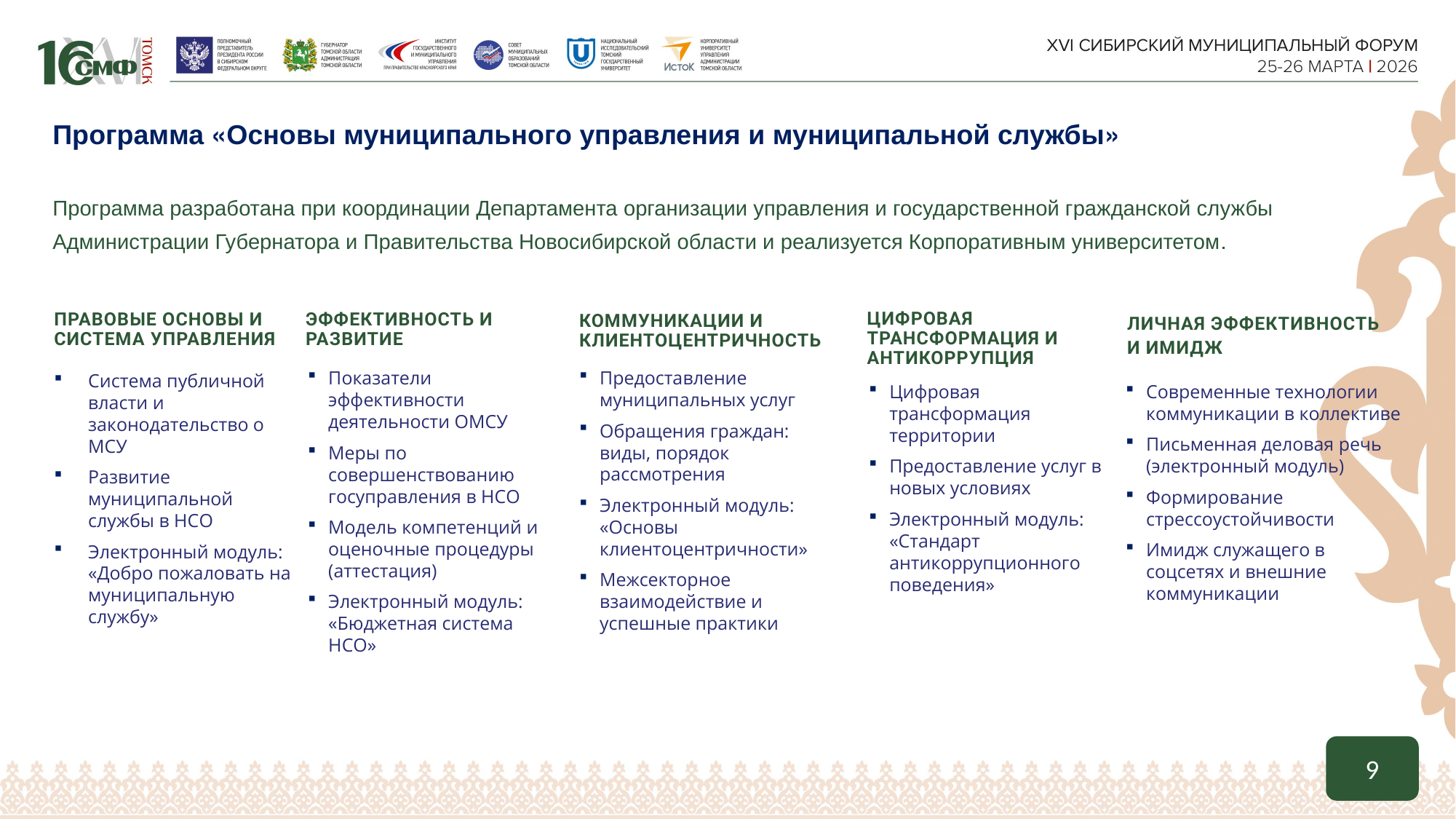

Программа «Основы муниципального управления и муниципальной службы»

Программа разработана при координации Департамента организации управления и государственной гражданской службы Администрации Губернатора и Правительства Новосибирской области и реализуется Корпоративным университетом.
ЦИФРОВАЯ ТРАНСФОРМАЦИЯ И АНТИКОРРУПЦИЯ
ЛИЧНАЯ ЭФФЕКТИВНОСТЬ И ИМИДЖ
ПРАВОВЫЕ ОСНОВЫ И СИСТЕМА УПРАВЛЕНИЯ
ЭФФЕКТИВНОСТЬ И РАЗВИТИЕ
КОММУНИКАЦИИ И КЛИЕНТОЦЕНТРИЧНОСТЬ
Предоставление муниципальных услуг
Обращения граждан: виды, порядок рассмотрения
Электронный модуль: «Основы клиентоцентричности»
Межсекторное взаимодействие и успешные практики
Показатели эффективности деятельности ОМСУ
Меры по совершенствованию госуправления в НСО
Модель компетенций и оценочные процедуры (аттестация)
Электронный модуль: «Бюджетная система НСО»
Система публичной власти и законодательство о МСУ
Развитие муниципальной службы в НСО
Электронный модуль: «Добро пожаловать на муниципальную службу»
Цифровая трансформация территории
Предоставление услуг в новых условиях
Электронный модуль: «Стандарт антикоррупционного поведения»
Современные технологии коммуникации в коллективе
Письменная деловая речь (электронный модуль)
Формирование стрессоустойчивости
Имидж служащего в соцсетях и внешние коммуникации
9